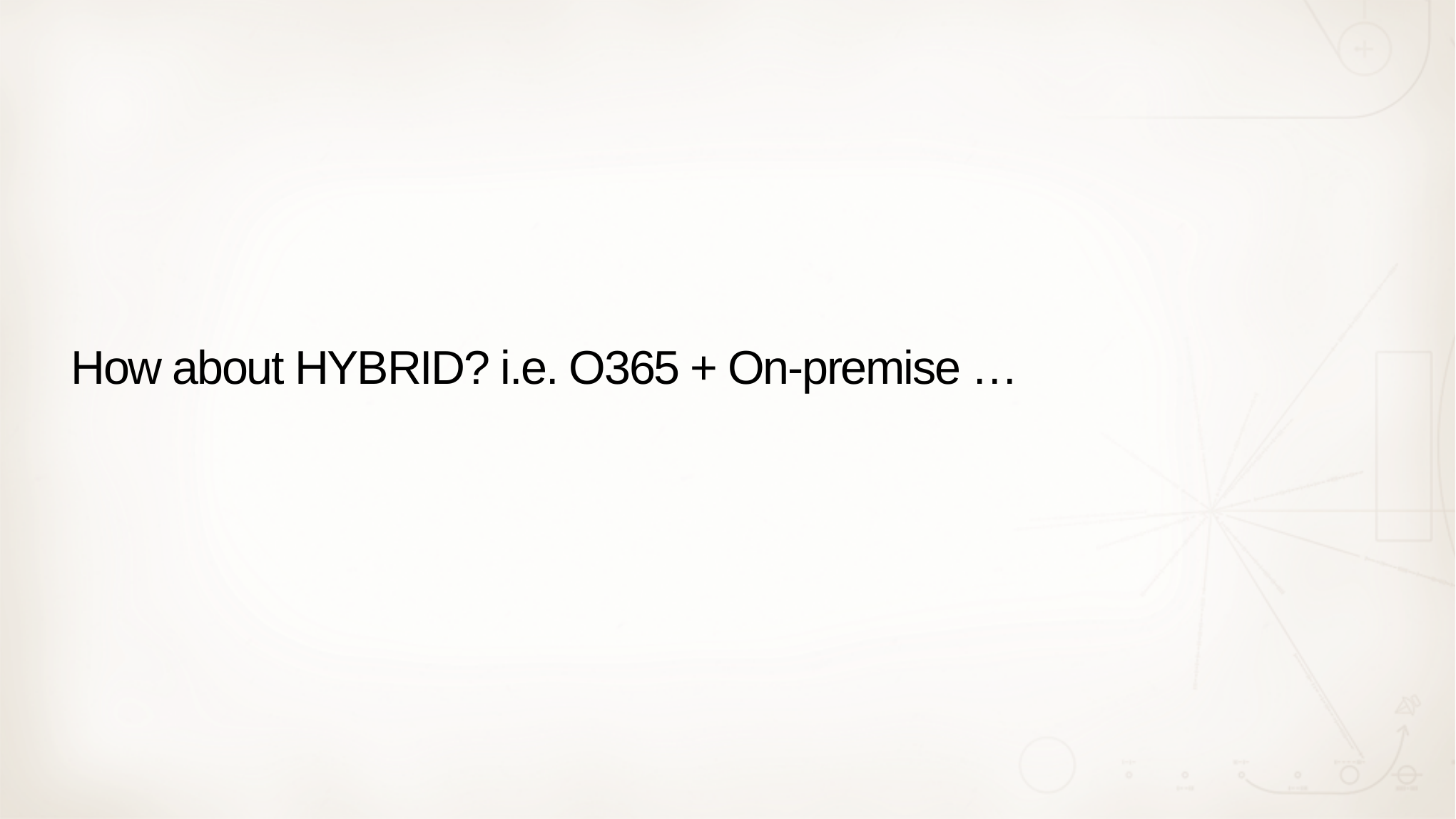

# How about HYBRID? i.e. O365 + On-premise …